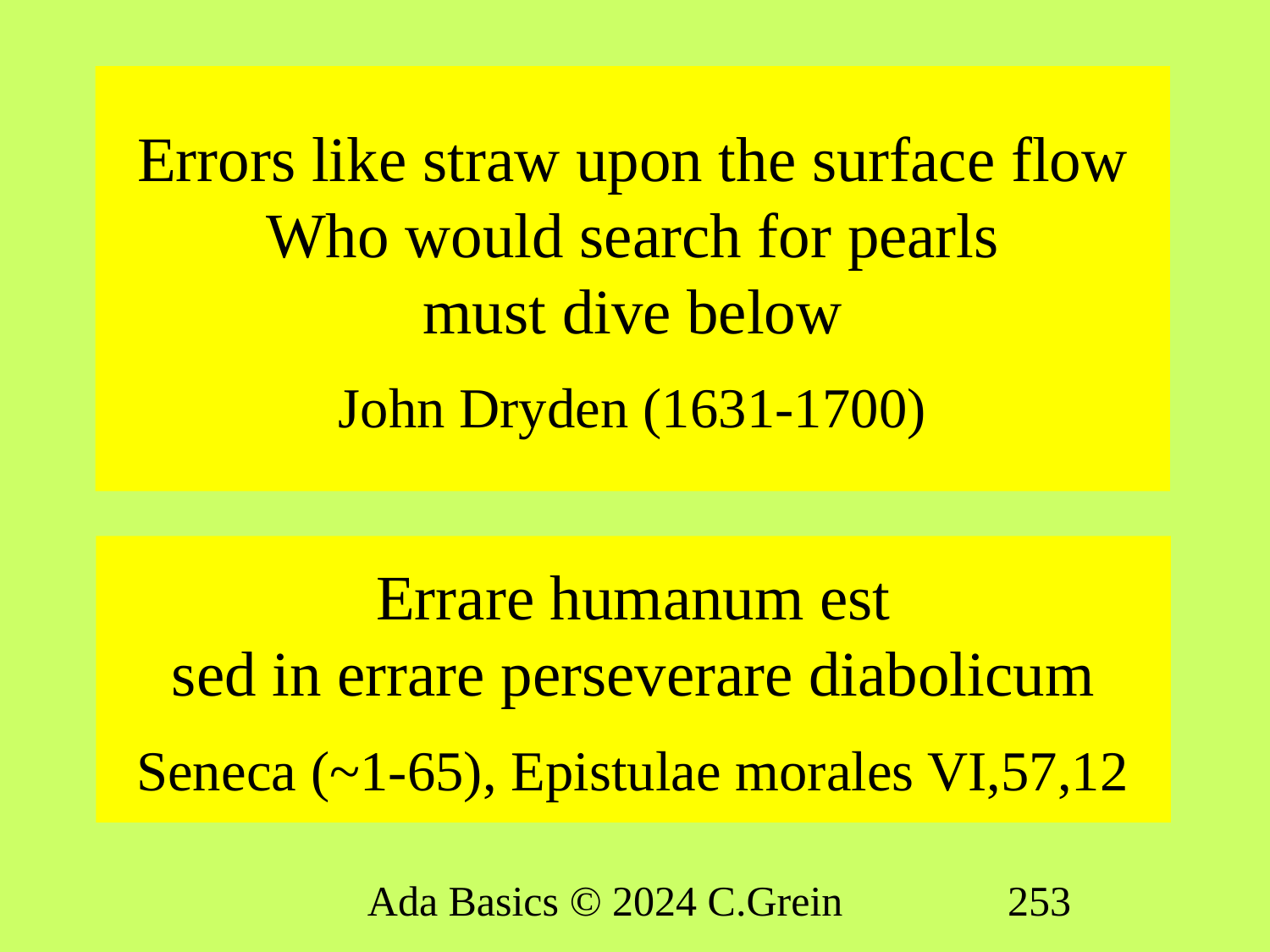

# Errors like straw upon the surface flow Who would search for pearls must dive below John Dryden (1631-1700)
Errare humanum est
sed in errare perseverare diabolicum
Seneca (~1-65), Epistulae morales VI,57,12
Ada Basics © 2024 C.Grein
253